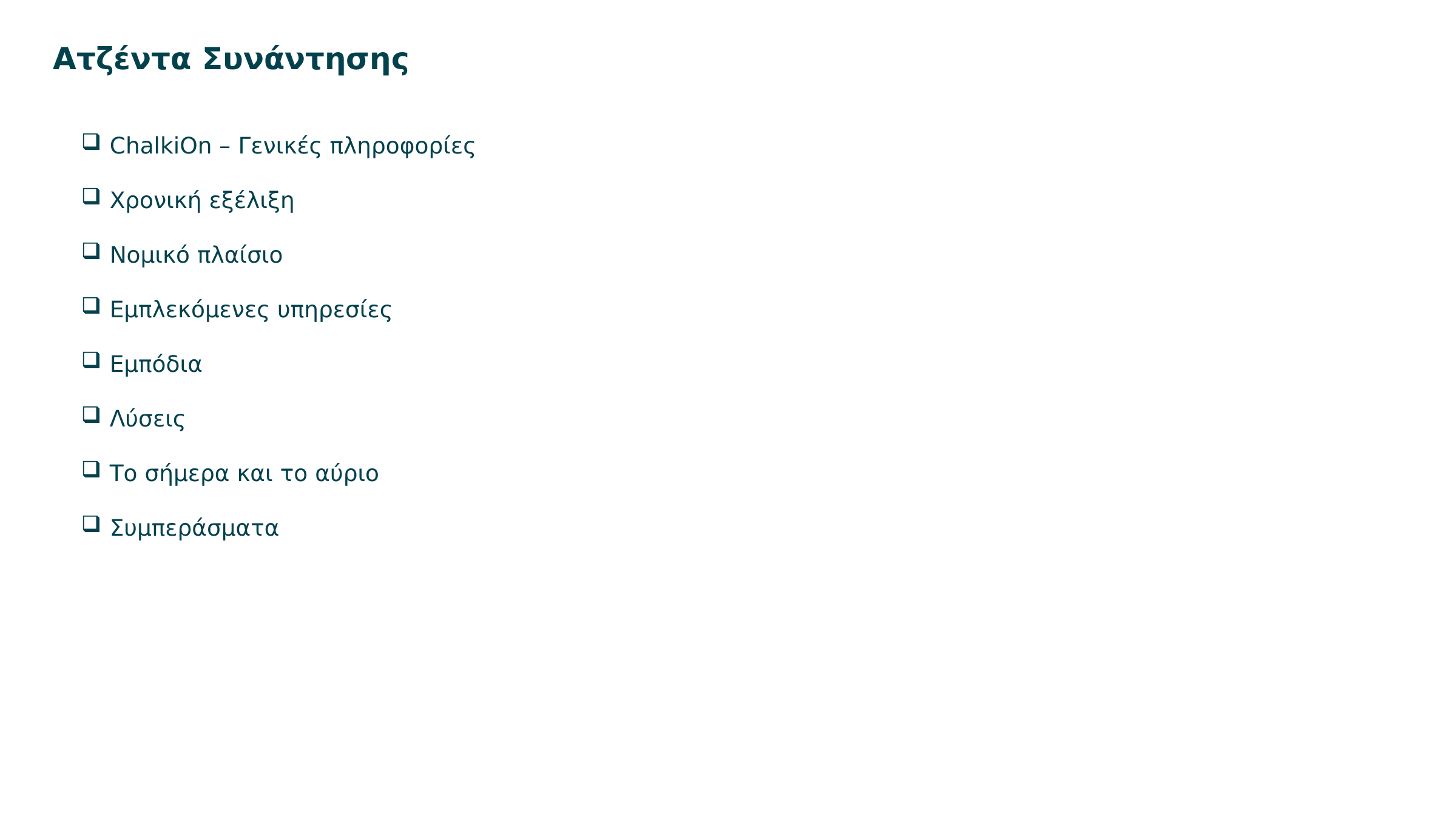

# Ατζέντα Συνάντησης
ChalkiOn – Γενικές πληροφορίες

Χρονική εξέλιξη

Νομικό πλαίσιο

Εμπλεκόμενες υπηρεσίες

Εμπόδια

Λύσεις

Το σήμερα και το αύριο

Συμπεράσματα
2